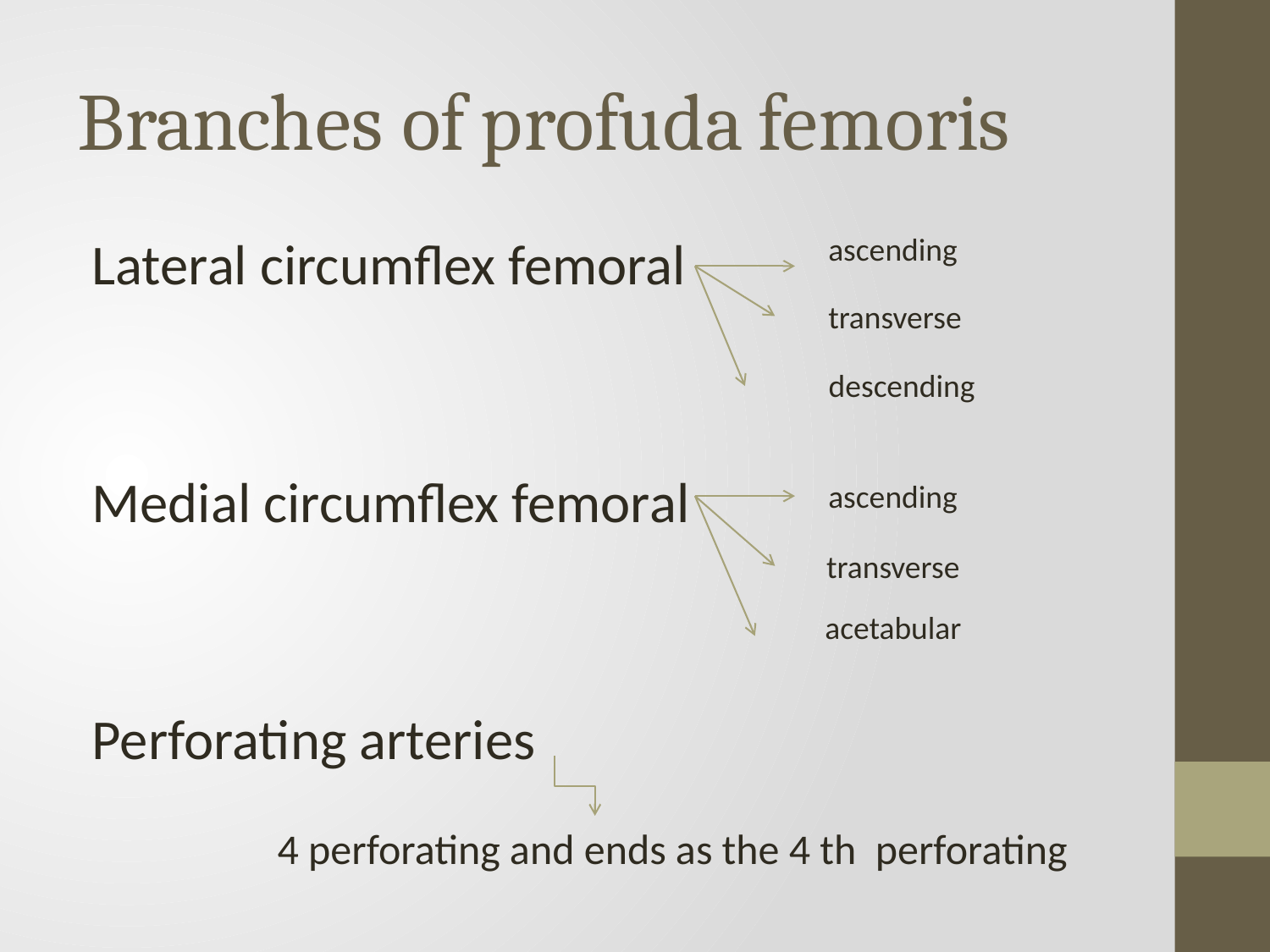

# Branches of profuda femoris
Lateral circumflex femoral

Medial circumflex femoral

Perforating arteries
ascending
transverse
descending
ascending
transverse
acetabular
4 perforating and ends as the 4 th  perforating